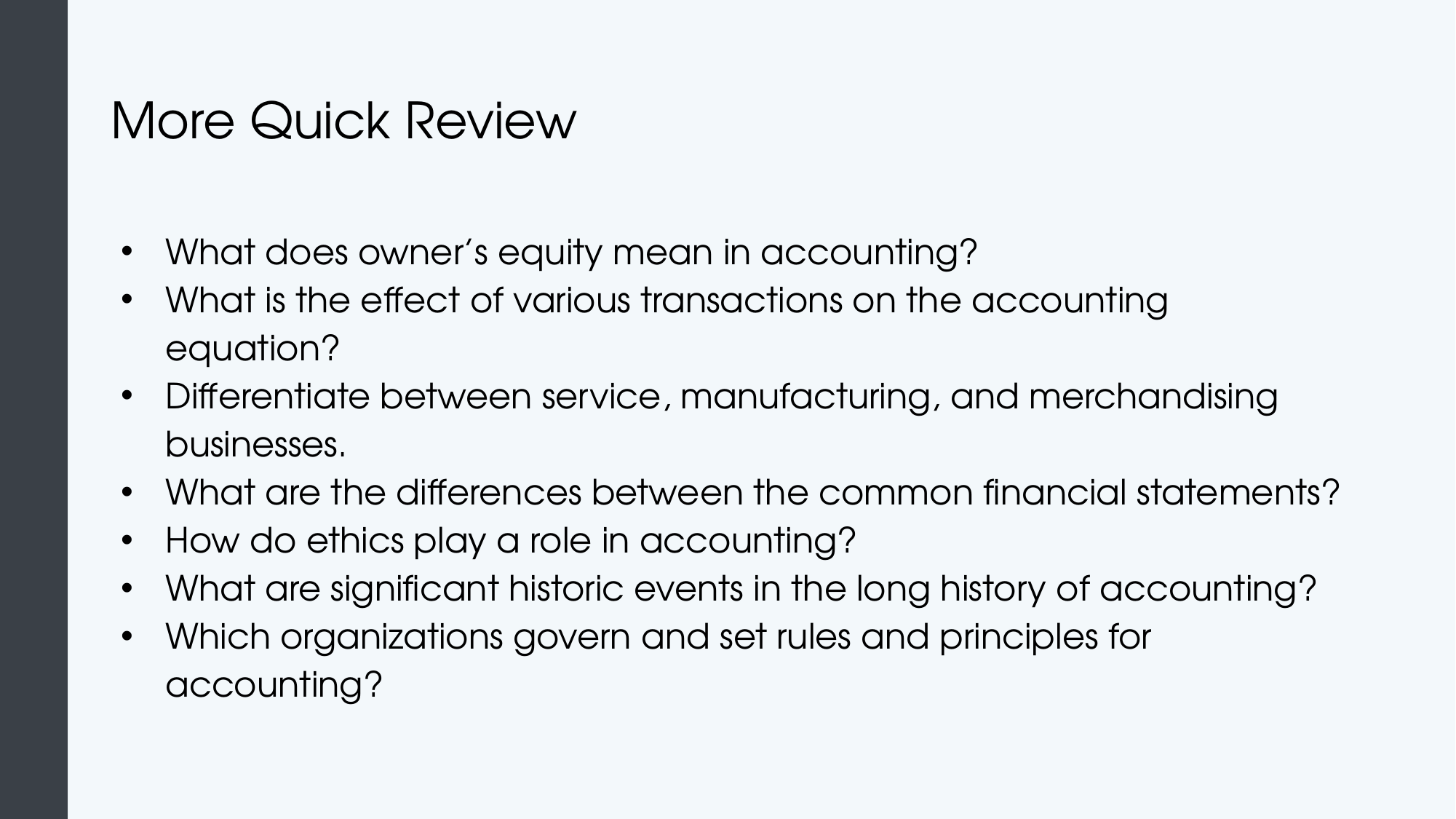

# More Quick Review
What does owner’s equity mean in accounting?
What is the effect of various transactions on the accounting equation?
Differentiate between service, manufacturing, and merchandising businesses.
What are the differences between the common financial statements?
How do ethics play a role in accounting?
What are significant historic events in the long history of accounting?
Which organizations govern and set rules and principles for accounting?